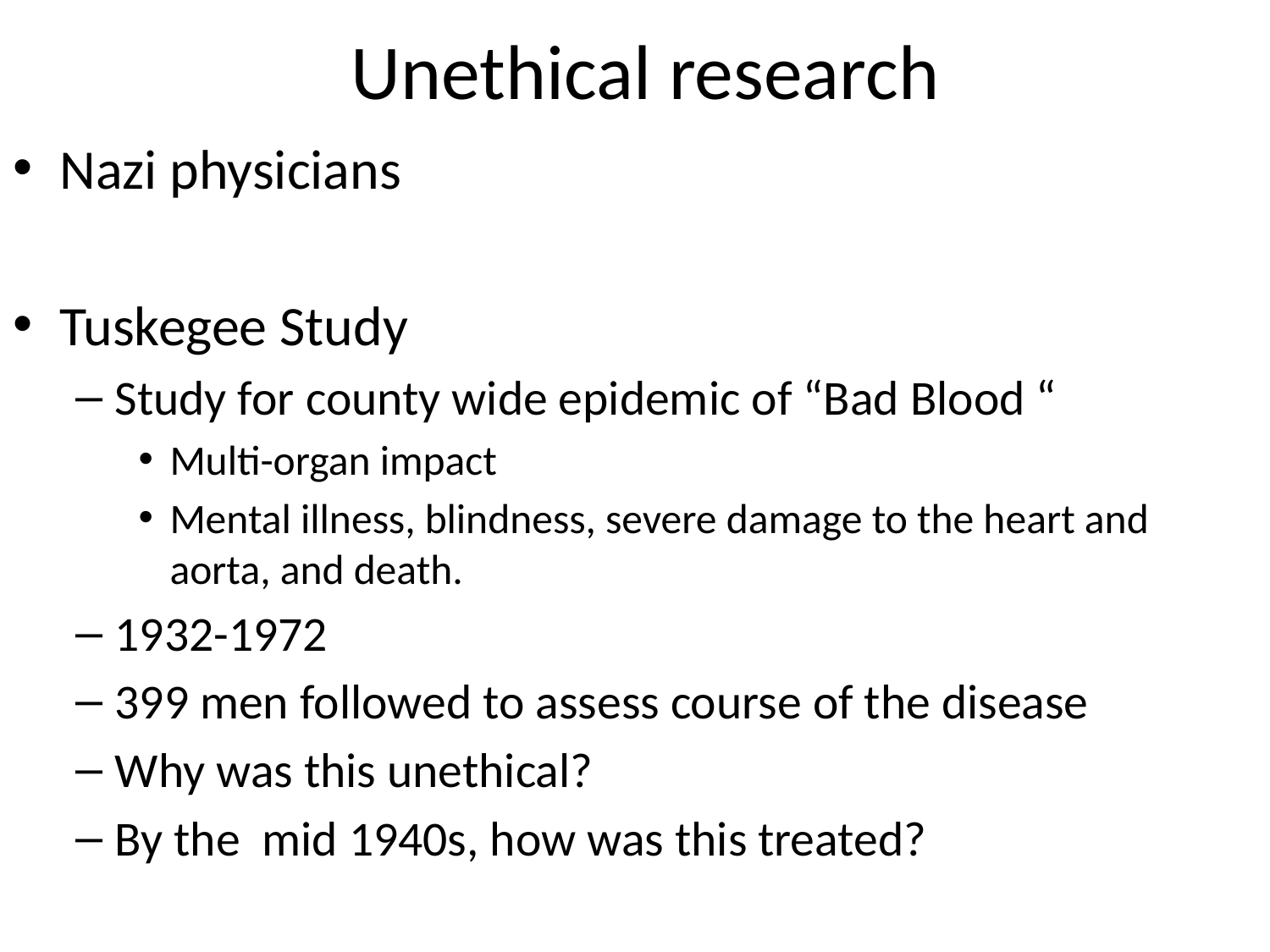

# Unethical research
Nazi physicians

Tuskegee Study
Study for county wide epidemic of “Bad Blood “
Multi-organ impact
Mental illness, blindness, severe damage to the heart and aorta, and death.
1932-1972
399 men followed to assess course of the disease
Why was this unethical?
By the  mid 1940s, how was this treated?